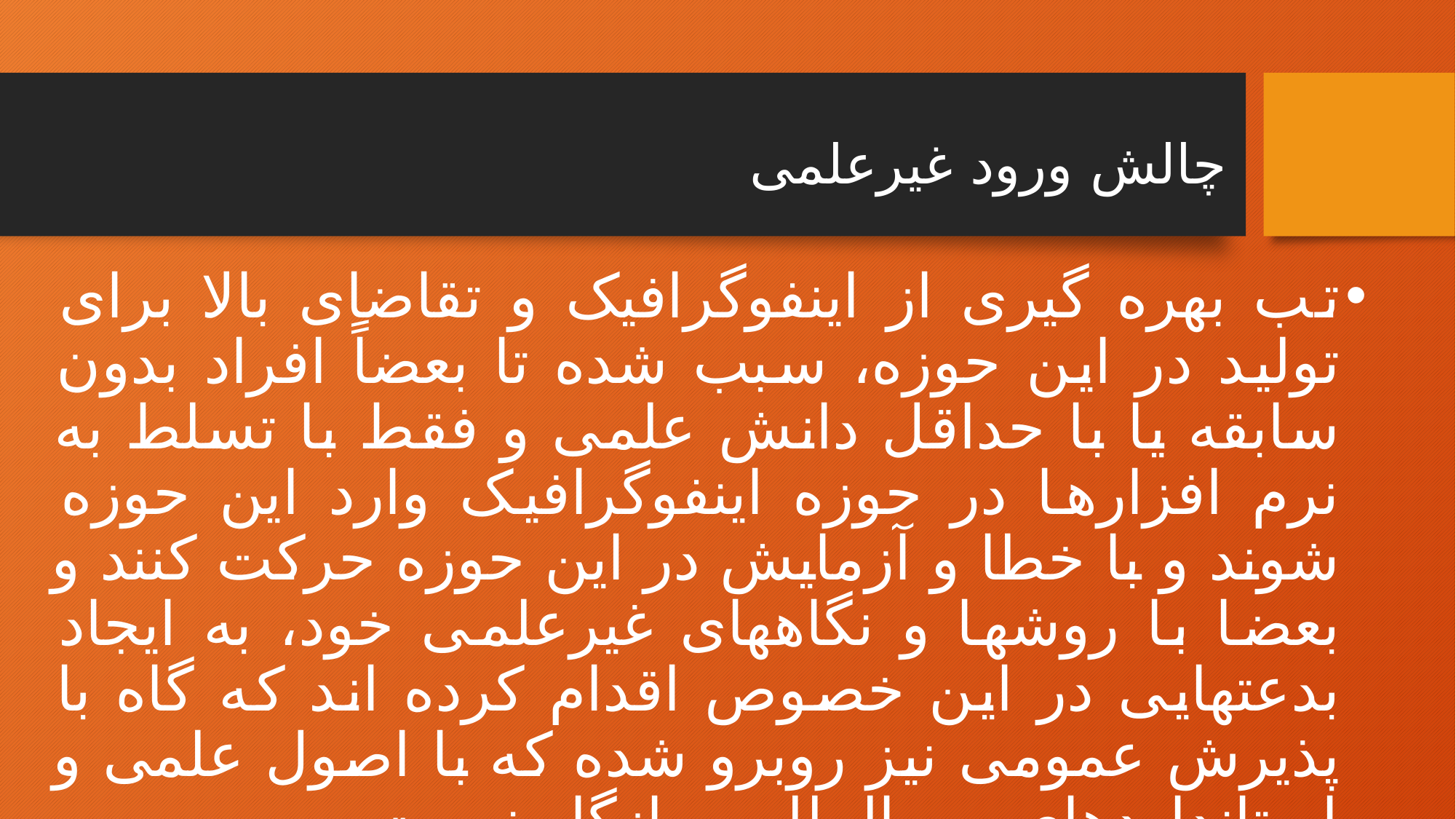

چالش ورود غیرعلمی
تب بهره گیری از اینفوگرافیک و تقاضای بالا برای تولید در این حوزه، سبب شده تا بعضاً افراد بدون سابقه یا با حداقل دانش علمی و فقط با تسلط به نرم افزارها در حوزه اینفوگرافیک وارد این حوزه شوند و با خطا و آزمایش در این حوزه حرکت کنند و بعضا با روشها و نگاههای غیرعلمی خود، به ایجاد بدعتهایی در این خصوص اقدام کرده اند که گاه با پذیرش عمومی نیز روبرو شده که با اصول علمی و استانداردهای بین المللی سازگار نیست.